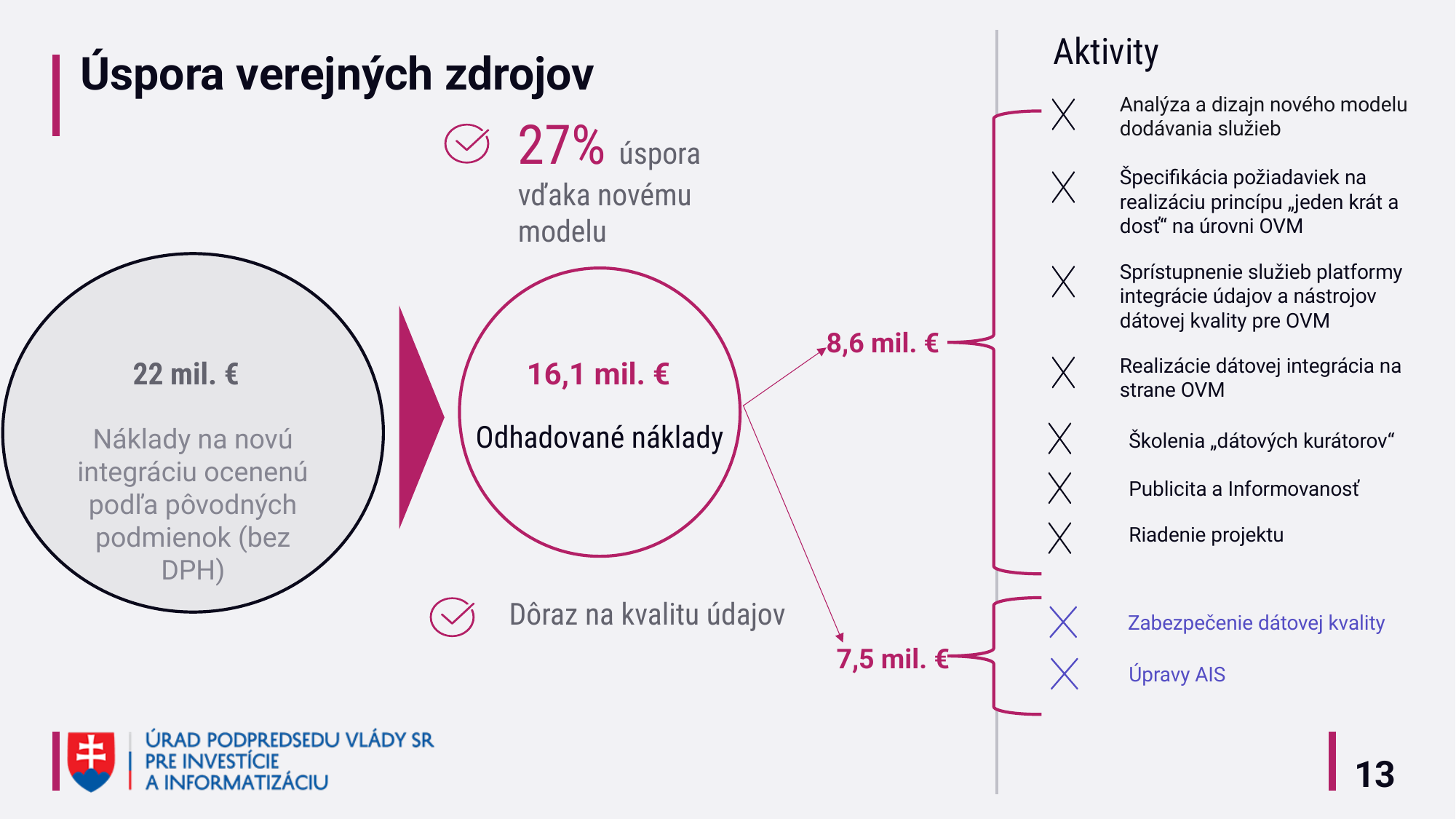

Aktivity
# Úspora verejných zdrojov
Analýza a dizajn nového modelu dodávania služieb

27% úspora vďaka novému modelu

Špecifikácia požiadaviek na realizáciu princípu „jeden krát a dosť“ na úrovni OVM

22 mil. €
Náklady na novú integráciu ocenenú podľa pôvodných podmienok (bez DPH)
Sprístupnenie služieb platformy integrácie údajov a nástrojov dátovej kvality pre OVM

       16,1 mil. €
Odhadované náklady
8,6 mil. €
Realizácie dátovej integrácia na strane OVM

Školenia „dátových kurátorov“

Publicita a Informovanosť

Riadenie projektu

Dôraz na kvalitu údajov

Zabezpečenie dátovej kvality

7,5 mil. €
Úpravy AIS